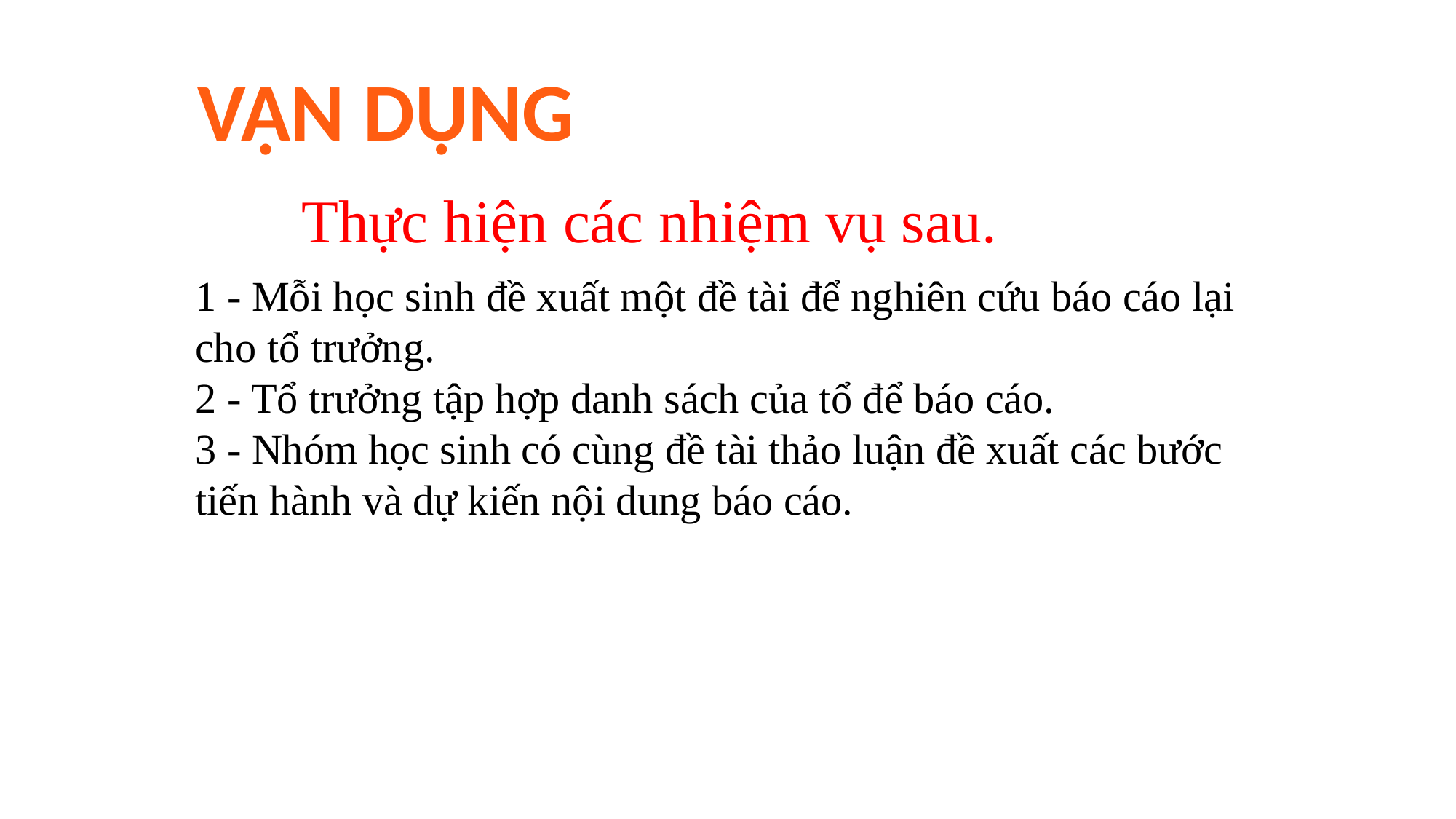

VẬN DỤNG
Thực hiện các nhiệm vụ sau.
1 - Mỗi học sinh đề xuất một đề tài để nghiên cứu báo cáo lại cho tổ trưởng.
2 - Tổ trưởng tập hợp danh sách của tổ để báo cáo.
3 - Nhóm học sinh có cùng đề tài thảo luận đề xuất các bước tiến hành và dự kiến nội dung báo cáo.